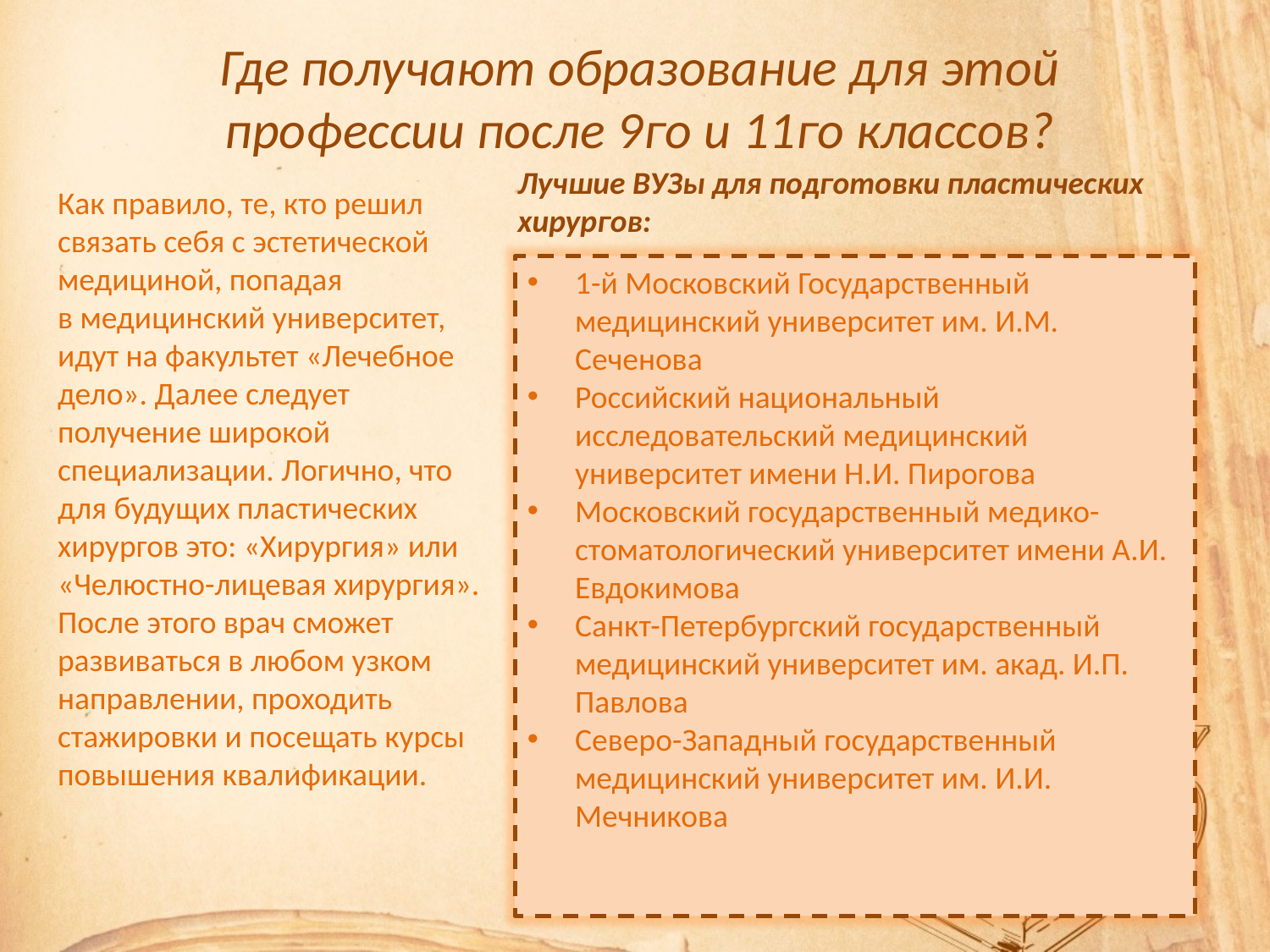

# Где получают образование для этой профессии после 9го и 11го классов?
Лучшие ВУЗы для подготовки пластических хирургов:
Как правило, те, кто решил связать себя с эстетической медициной, попадая в медицинский университет, идут на факультет «Лечебное дело». Далее следует получение широкой специализации. Логично, что для будущих пластических хирургов это: «Хирургия» или «Челюстно-лицевая хирургия». После этого врач сможет развиваться в любом узком направлении, проходить стажировки и посещать курсы повышения квалификации.
1-й Московский Государственный медицинский университет им. И.М. Сеченова
Российский национальный исследовательский медицинский университет имени Н.И. Пирогова
Московский государственный медико-стоматологический университет имени А.И. Евдокимова
Санкт-Петербургский государственный медицинский университет им. акад. И.П. Павлова
Северо-Западный государственный медицинский университет им. И.И. Мечникова